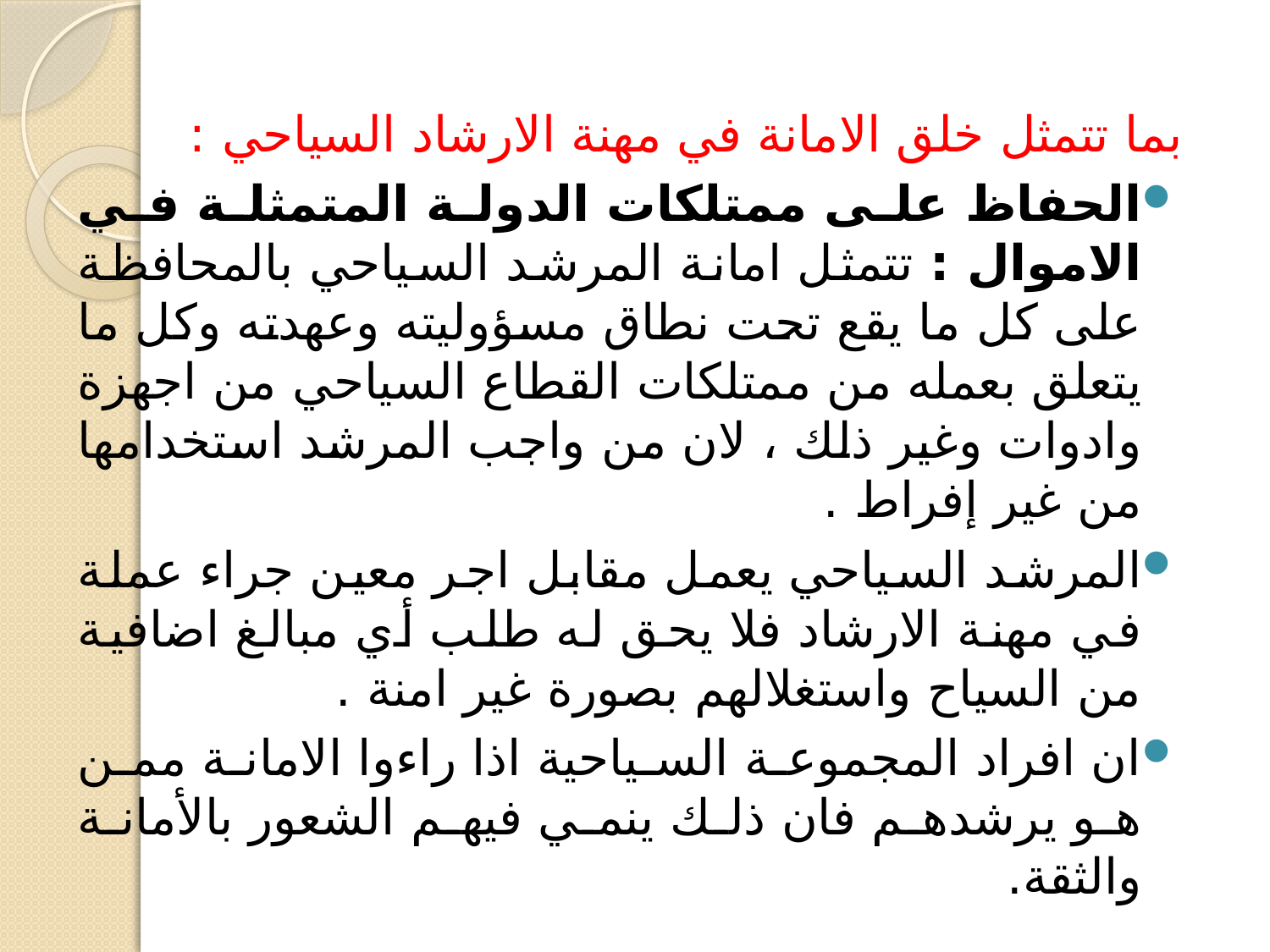

بما تتمثل خلق الامانة في مهنة الارشاد السياحي :
الحفاظ على ممتلكات الدولة المتمثلة في الاموال : تتمثل امانة المرشد السياحي بالمحافظة على كل ما يقع تحت نطاق مسؤوليته وعهدته وكل ما يتعلق بعمله من ممتلكات القطاع السياحي من اجهزة وادوات وغير ذلك ، لان من واجب المرشد استخدامها من غير إفراط .
المرشد السياحي يعمل مقابل اجر معين جراء عملة في مهنة الارشاد فلا يحق له طلب أي مبالغ اضافية من السياح واستغلالهم بصورة غير امنة .
ان افراد المجموعة السياحية اذا راءوا الامانة ممن هو يرشدهم فان ذلك ينمي فيهم الشعور بالأمانة والثقة.